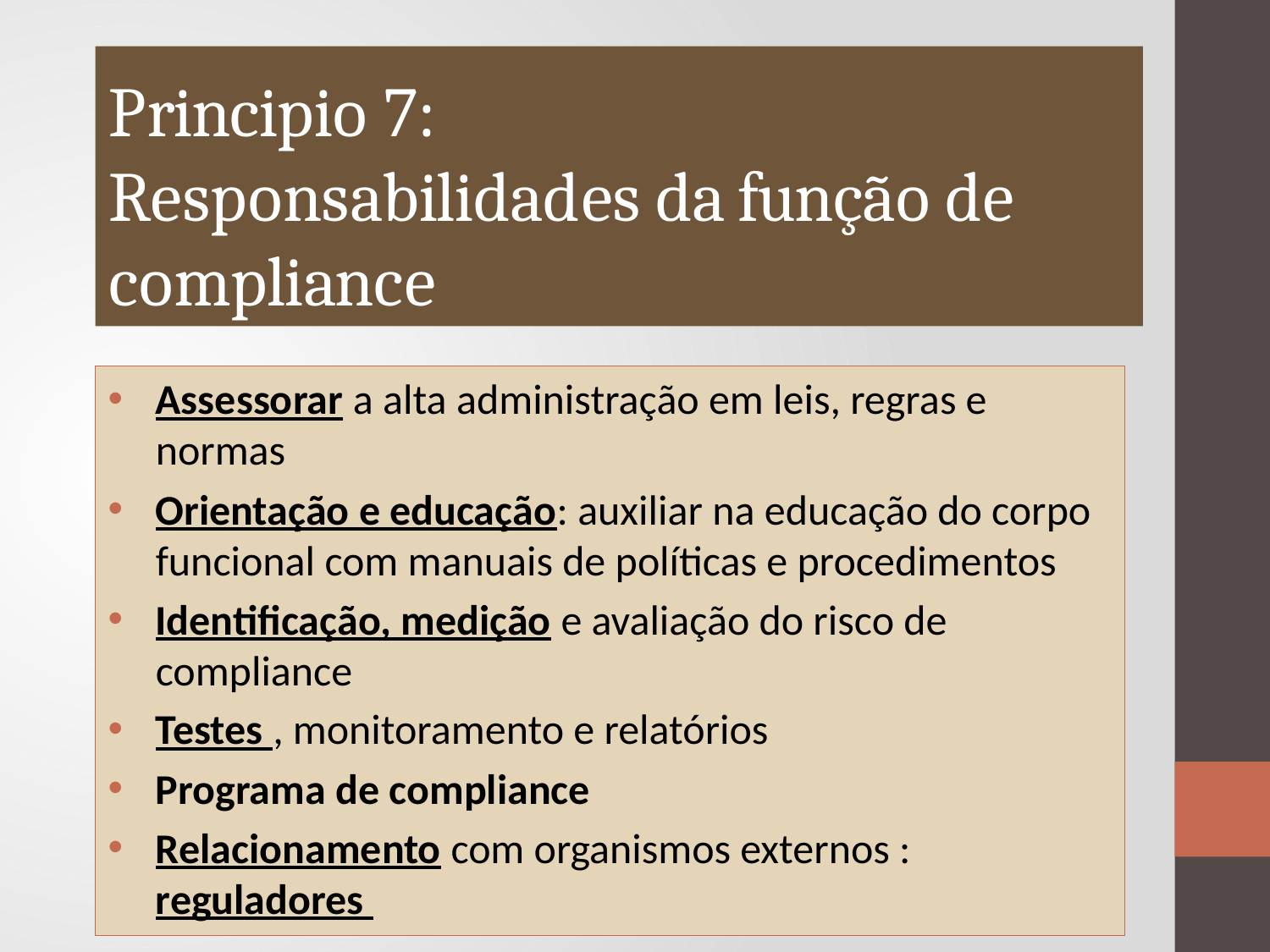

# Principio 7: Responsabilidades da função de compliance
Assessorar a alta administração em leis, regras e normas
Orientação e educação: auxiliar na educação do corpo funcional com manuais de políticas e procedimentos
Identificação, medição e avaliação do risco de compliance
Testes , monitoramento e relatórios
Programa de compliance
Relacionamento com organismos externos : reguladores